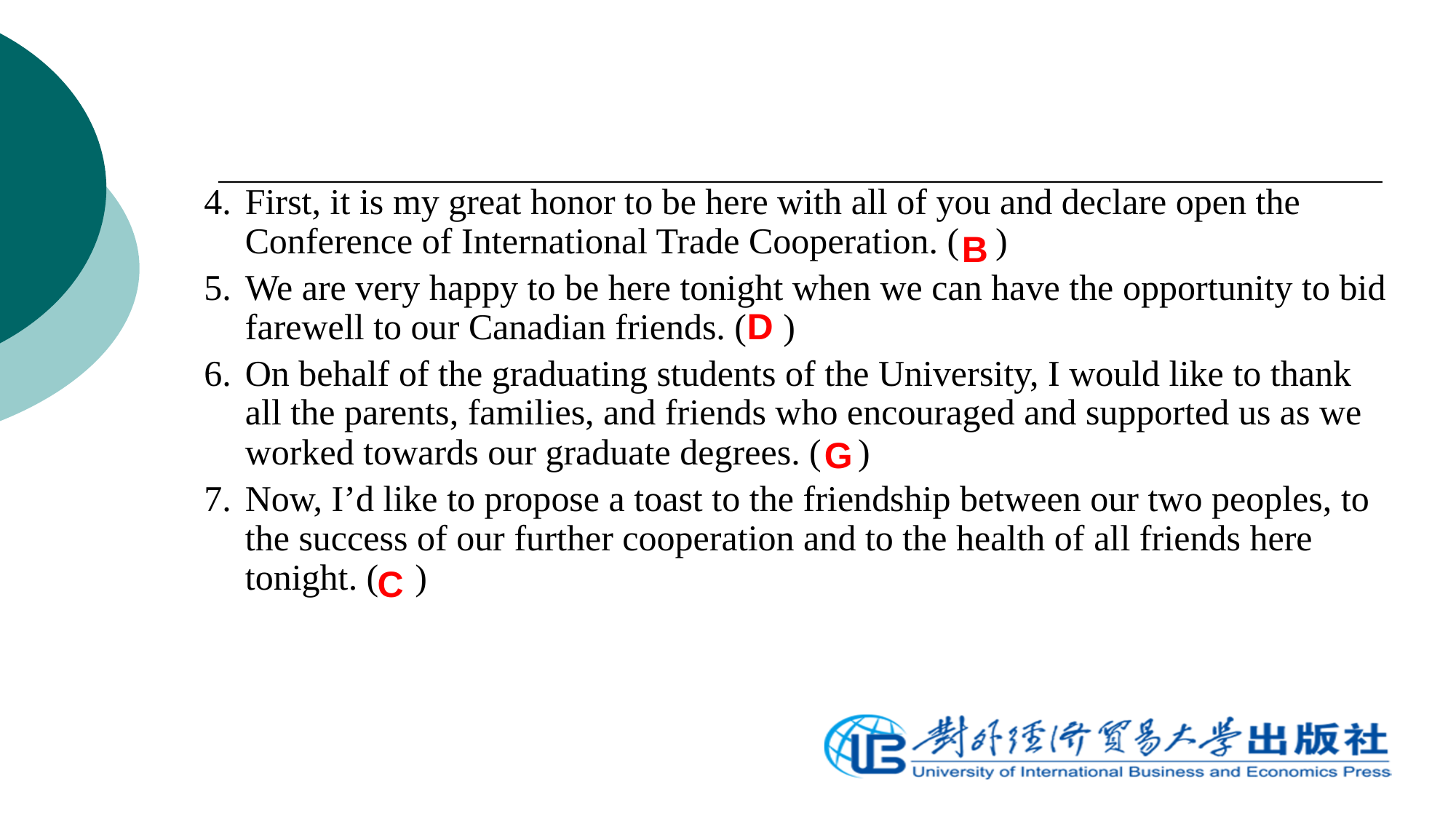

#
4.	First, it is my great honor to be here with all of you and declare open the Conference of International Trade Cooperation. (    )
5.	We are very happy to be here tonight when we can have the opportunity to bid farewell to our Canadian friends. (    )
6.	On behalf of the graduating students of the University, I would like to thank all the parents, families, and friends who encouraged and supported us as we worked towards our graduate degrees. (    )
7.	Now, I’d like to propose a toast to the friendship between our two peoples, to the success of our further cooperation and to the health of all friends here tonight. (    )
B
D
G
C